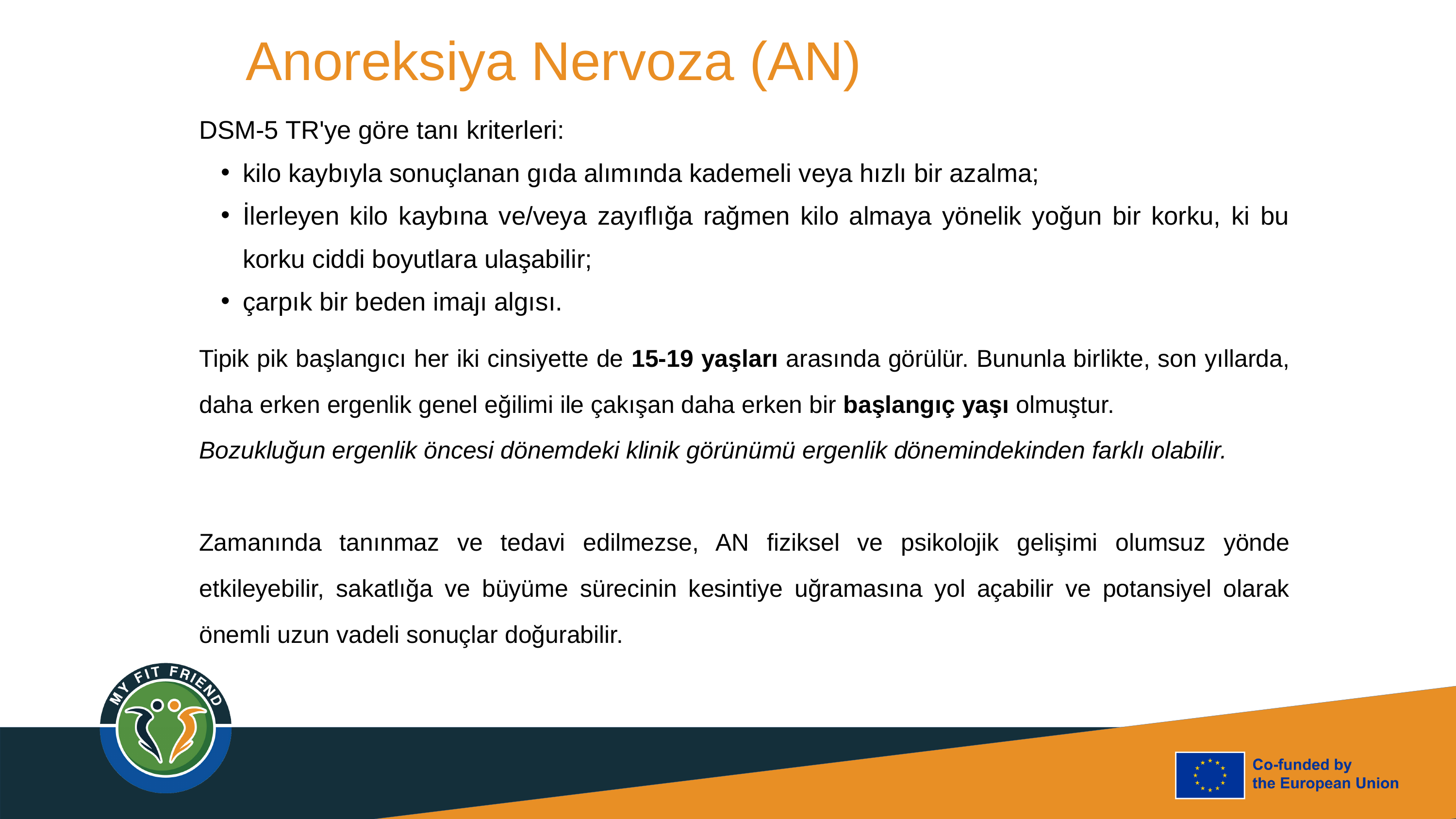

Anoreksiya Nervoza (AN)
DSM-5 TR'ye göre tanı kriterleri:
kilo kaybıyla sonuçlanan gıda alımında kademeli veya hızlı bir azalma;
İlerleyen kilo kaybına ve/veya zayıflığa rağmen kilo almaya yönelik yoğun bir korku, ki bu korku ciddi boyutlara ulaşabilir;
çarpık bir beden imajı algısı.
Tipik pik başlangıcı her iki cinsiyette de 15-19 yaşları arasında görülür. Bununla birlikte, son yıllarda, daha erken ergenlik genel eğilimi ile çakışan daha erken bir başlangıç yaşı olmuştur.
Bozukluğun ergenlik öncesi dönemdeki klinik görünümü ergenlik dönemindekinden farklı olabilir.

Zamanında tanınmaz ve tedavi edilmezse, AN fiziksel ve psikolojik gelişimi olumsuz yönde etkileyebilir, sakatlığa ve büyüme sürecinin kesintiye uğramasına yol açabilir ve potansiyel olarak önemli uzun vadeli sonuçlar doğurabilir.